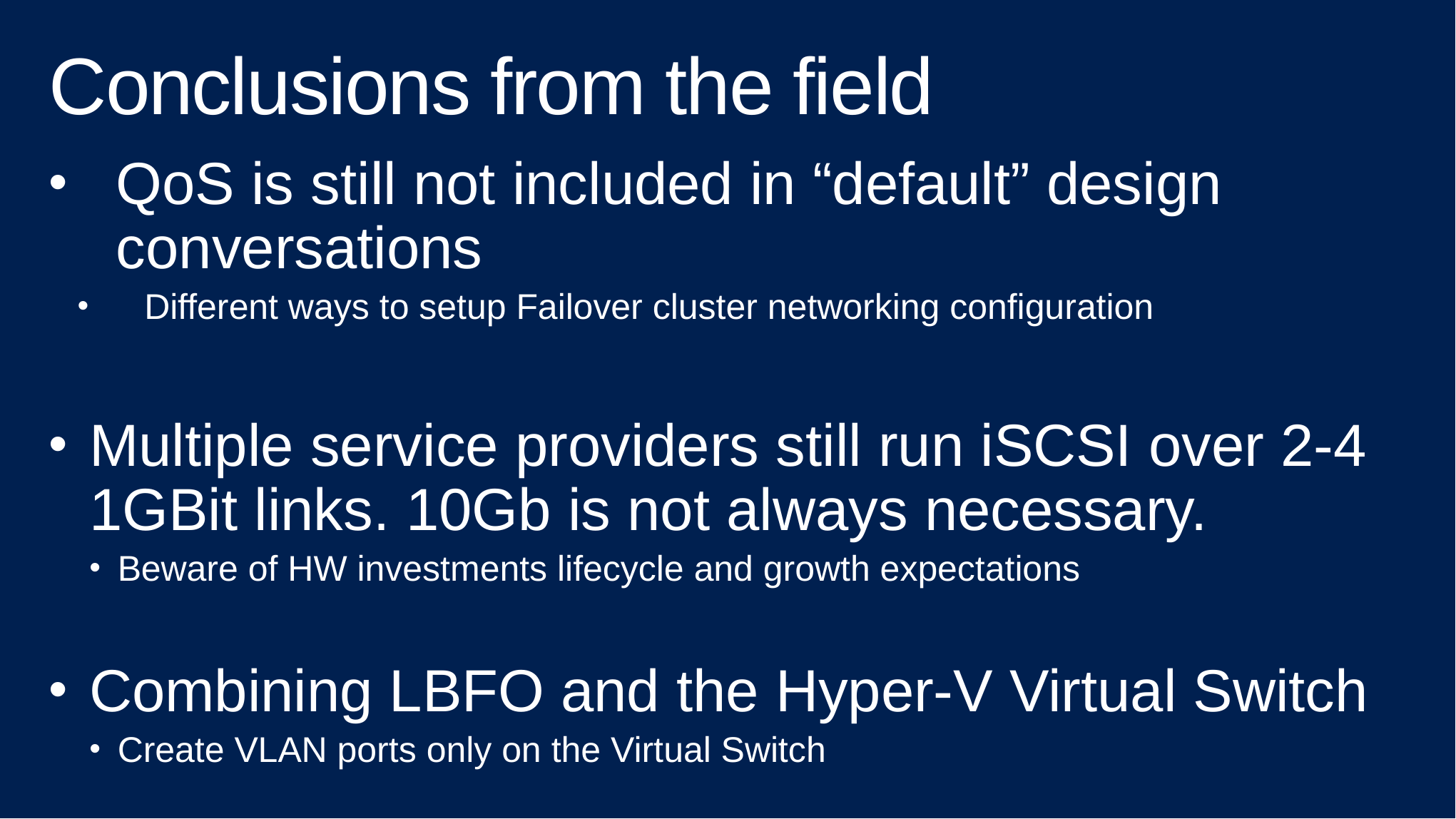

# Conclusions from the field
QoS is still not included in “default” design conversations
Different ways to setup Failover cluster networking configuration

Multiple service providers still run iSCSI over 2-4 1GBit links. 10Gb is not always necessary.
Beware of HW investments lifecycle and growth expectations

Combining LBFO and the Hyper-V Virtual Switch
Create VLAN ports only on the Virtual Switch